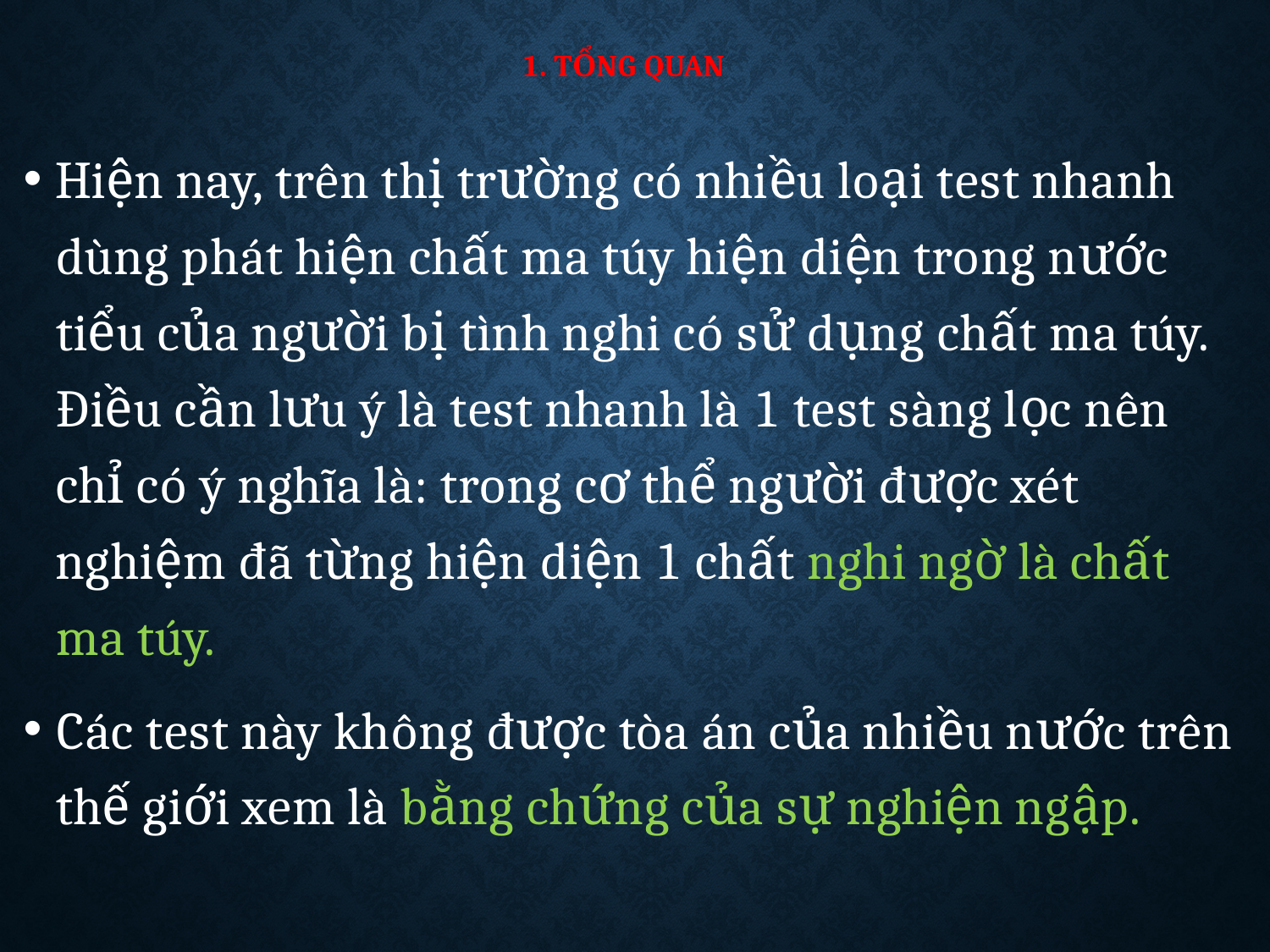

# 1. Tổng quan
Hiện nay, trên thị trường có nhiều loại test nhanh dùng phát hiện chất ma túy hiện diện trong nước tiểu của người bị tình nghi có sử dụng chất ma túy. Điều cần lưu ý là test nhanh là 1 test sàng lọc nên chỉ có ý nghĩa là: trong cơ thể người được xét nghiệm đã từng hiện diện 1 chất nghi ngờ là chất ma túy.
Các test này không được tòa án của nhiều nước trên thế giới xem là bằng chứng của sự nghiện ngập.